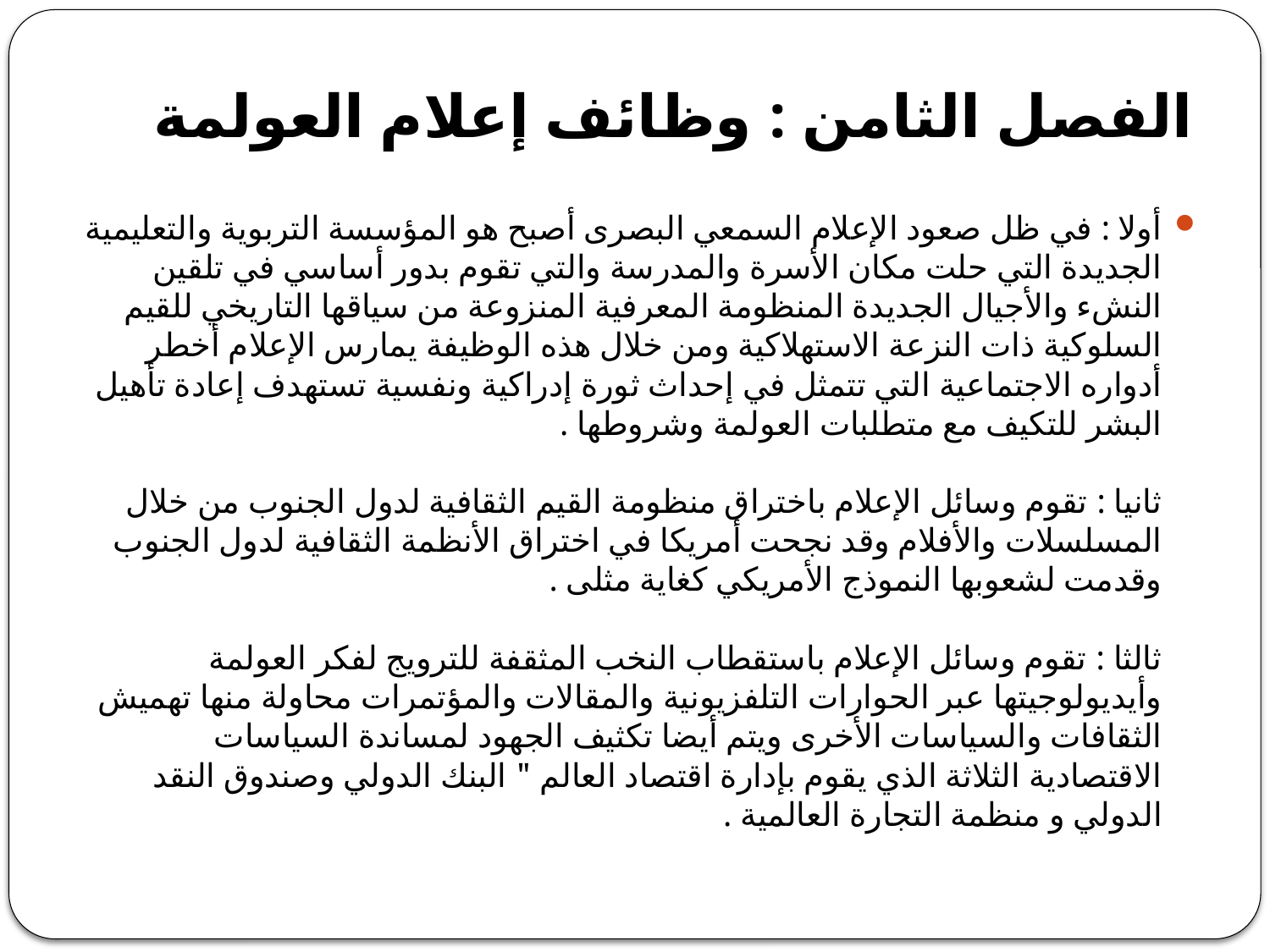

# الفصل الثامن : وظائف إعلام العولمة
أولا : في ظل صعود الإعلام السمعي البصرى أصبح هو المؤسسة التربوية والتعليمية الجديدة التي حلت مكان الأسرة والمدرسة والتي تقوم بدور أساسي في تلقين النشء والأجيال الجديدة المنظومة المعرفية المنزوعة من سياقها التاريخي للقيم السلوكية ذات النزعة الاستهلاكية ومن خلال هذه الوظيفة يمارس الإعلام أخطر أدواره الاجتماعية التي تتمثل في إحداث ثورة إدراكية ونفسية تستهدف إعادة تأهيل البشر للتكيف مع متطلبات العولمة وشروطها .
ثانيا : تقوم وسائل الإعلام باختراق منظومة القيم الثقافية لدول الجنوب من خلال المسلسلات والأفلام وقد نجحت أمريكا في اختراق الأنظمة الثقافية لدول الجنوب وقدمت لشعوبها النموذج الأمريكي كغاية مثلى .
ثالثا : تقوم وسائل الإعلام باستقطاب النخب المثقفة للترويج لفكر العولمة وأيديولوجيتها عبر الحوارات التلفزيونية والمقالات والمؤتمرات محاولة منها تهميش الثقافات والسياسات الأخرى ويتم أيضا تكثيف الجهود لمساندة السياسات الاقتصادية الثلاثة الذي يقوم بإدارة اقتصاد العالم " البنك الدولي وصندوق النقد الدولي و منظمة التجارة العالمية .